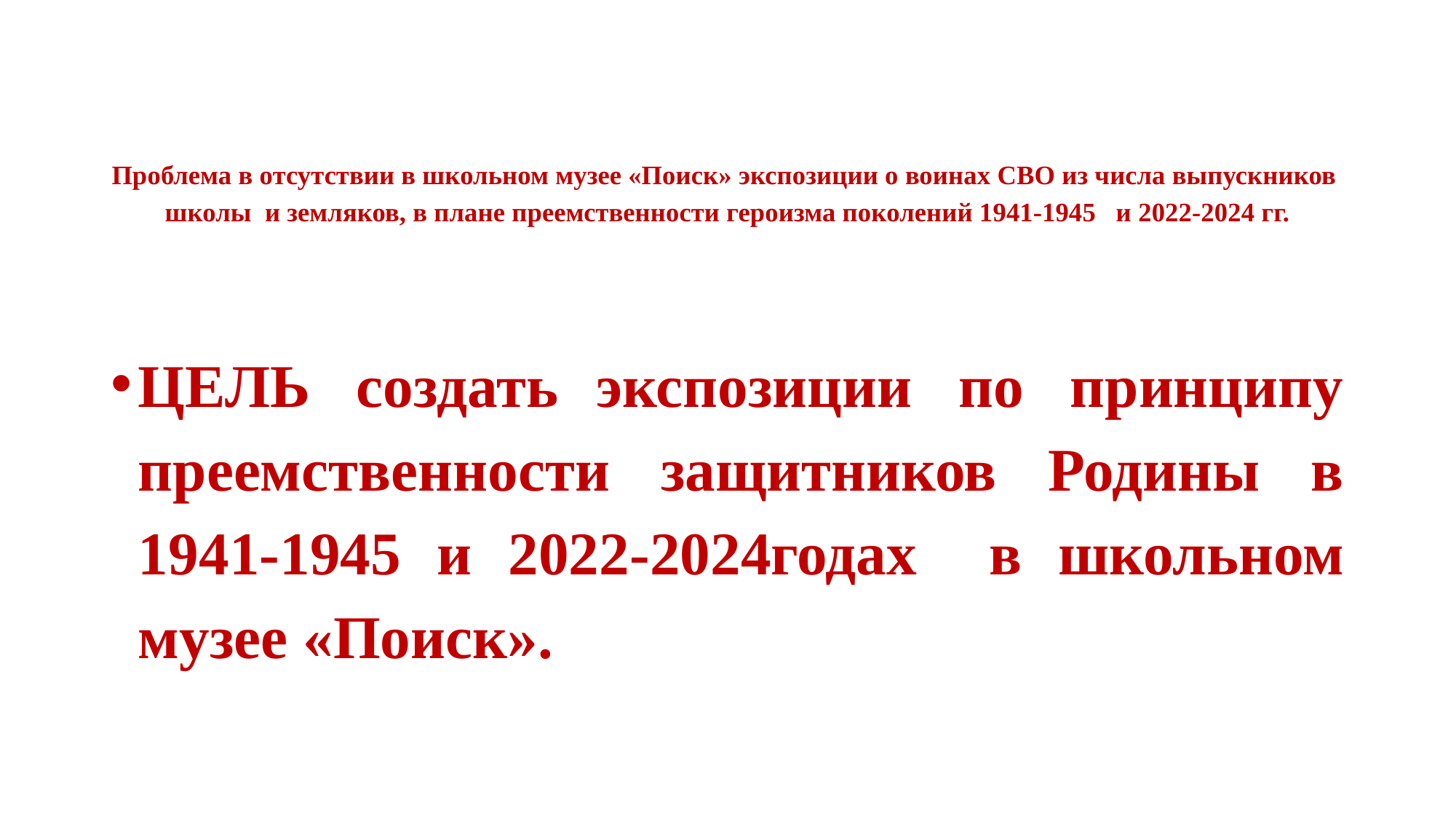

# Проблема в отсутствии в школьном музее «Поиск» экспозиции о воинах СВО из числа выпускников  школы  и земляков, в плане преемственности героизма поколений 1941-1945   и 2022-2024 гг.
ЦЕЛЬ создать экспозиции по принципу преемственности защитников Родины в 1941-1945 и 2022-2024годах  в школьном музее «Поиск».